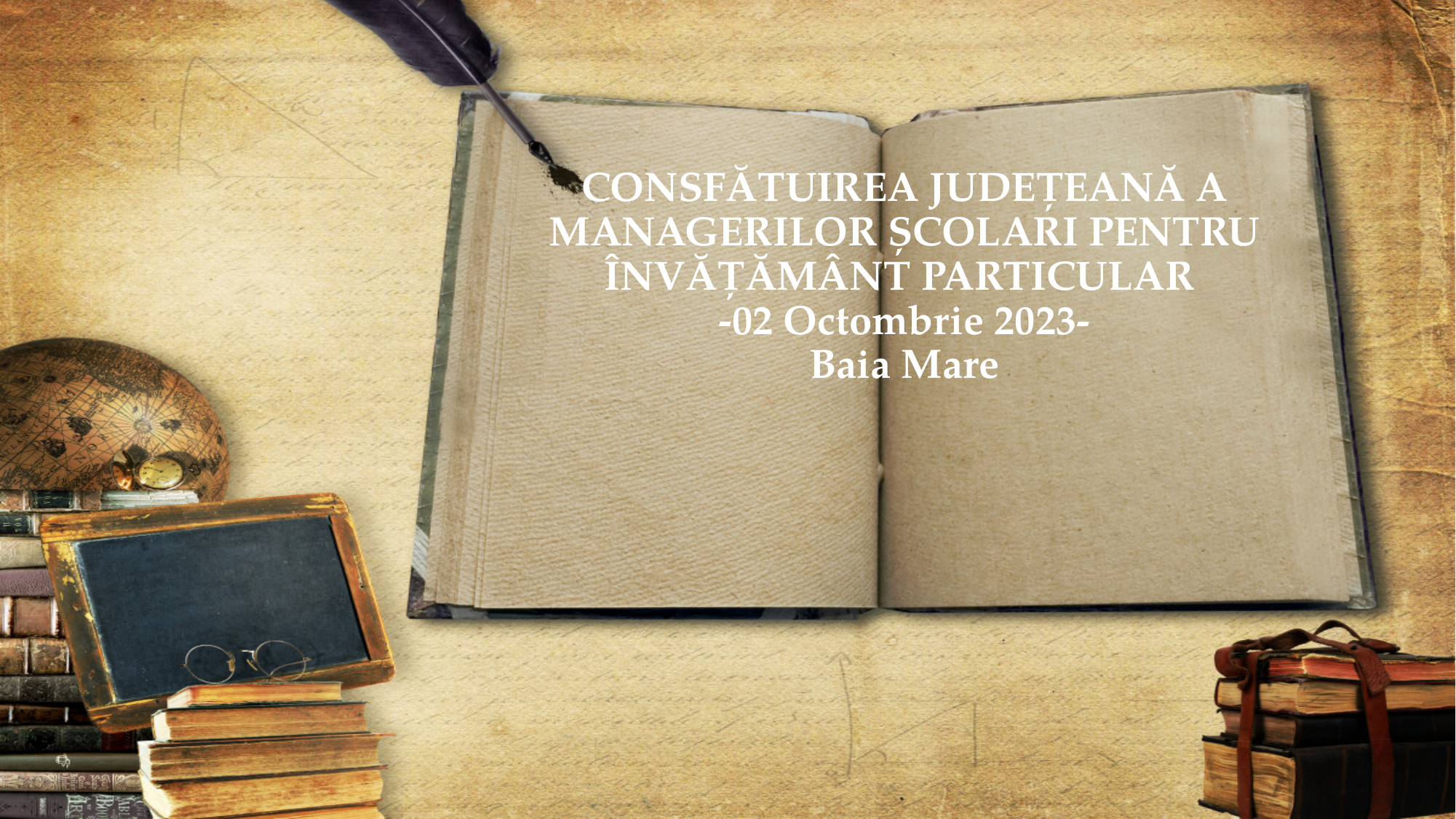

# CONSFĂTUIREA JUDEȚEANĂ A MANAGERILOR ȘCOLARI PENTRU ÎNVĂȚĂMÂNT PARTICULAR -02 Octombrie 2023- Baia Mare